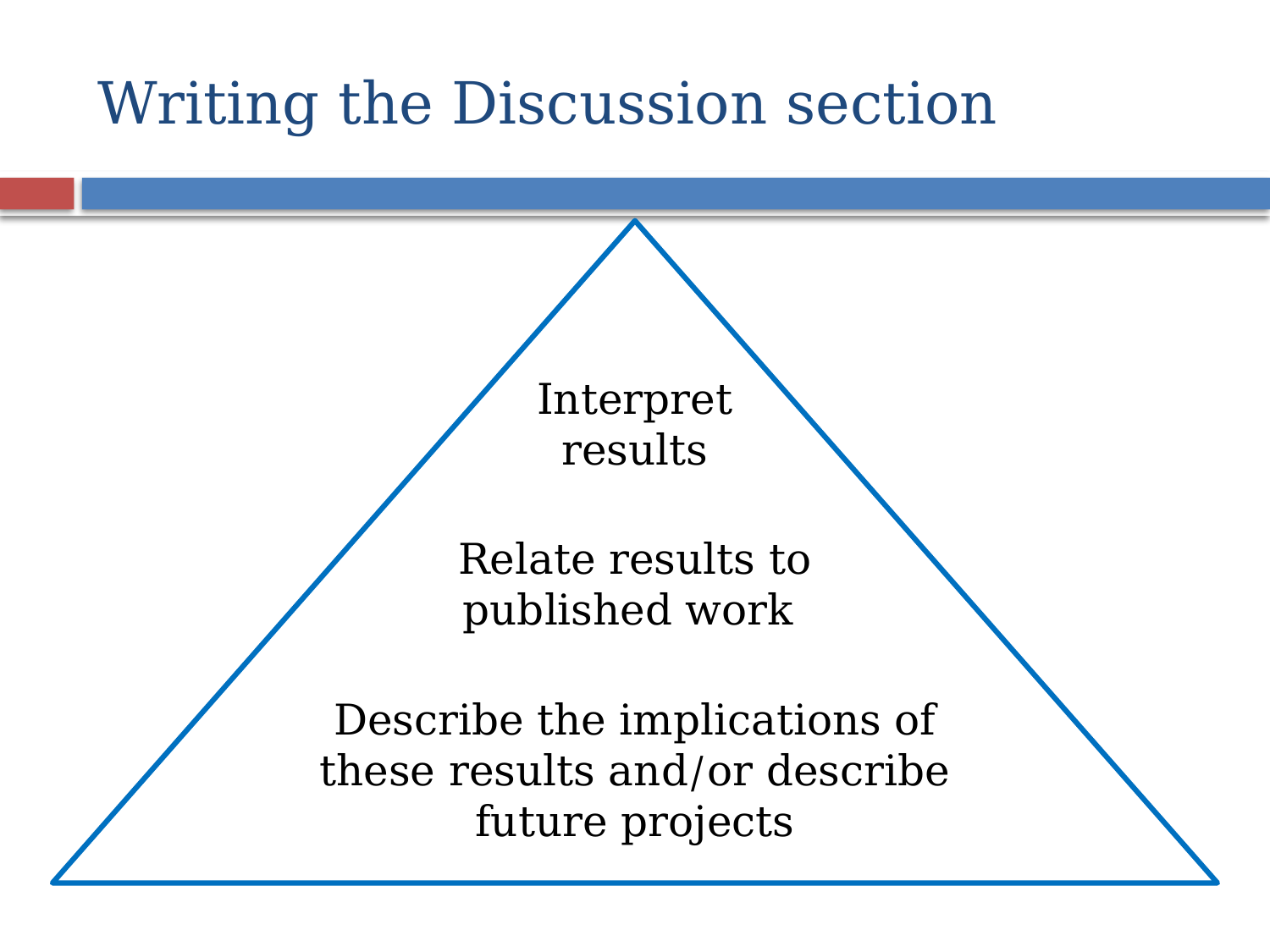

# Writing the Discussion section

Interpret results
Relate results to published work

Describe the implications of these results and/or describe future projects